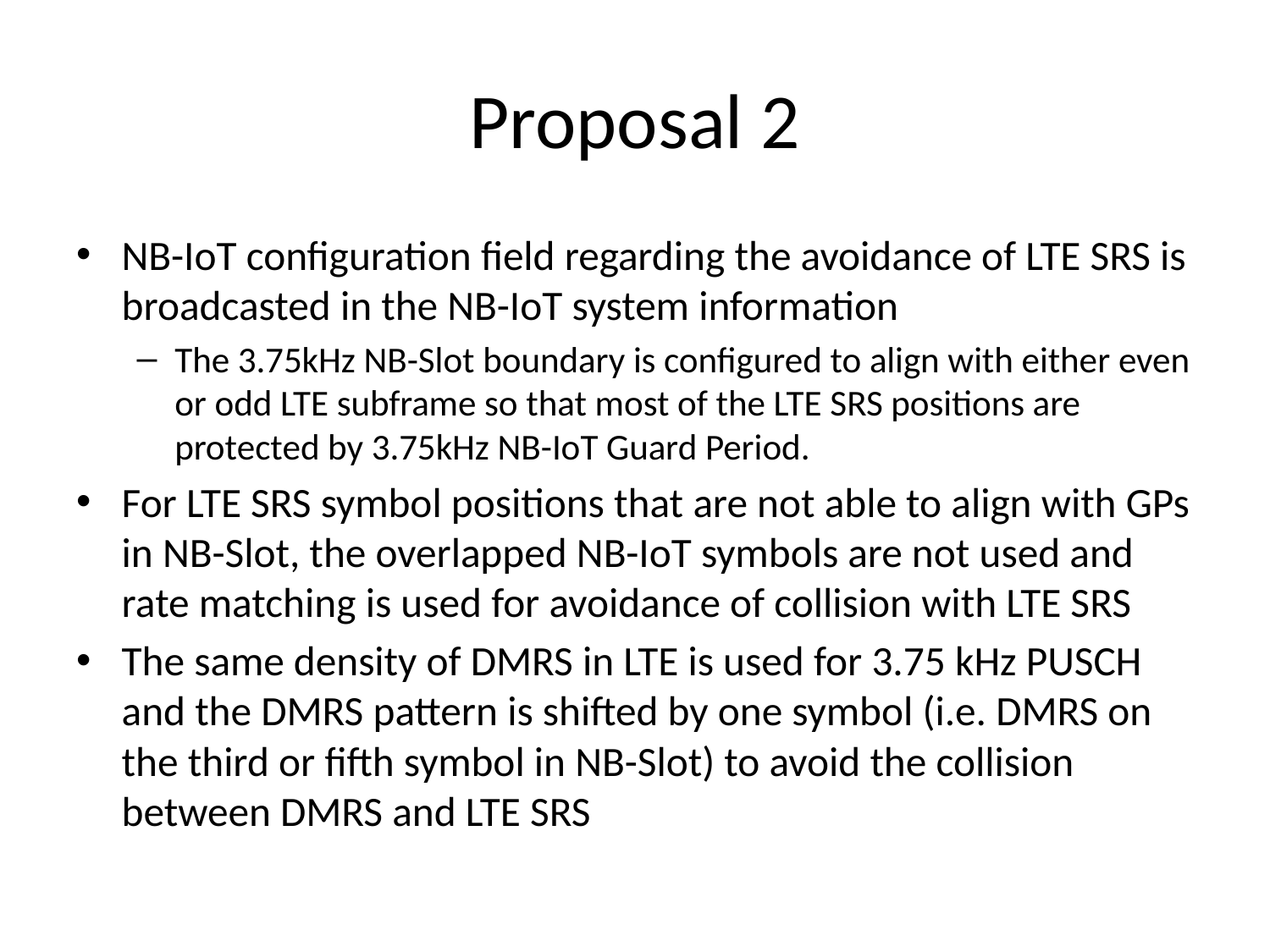

# Proposal 2
NB-IoT configuration field regarding the avoidance of LTE SRS is broadcasted in the NB-IoT system information
The 3.75kHz NB-Slot boundary is configured to align with either even or odd LTE subframe so that most of the LTE SRS positions are protected by 3.75kHz NB-IoT Guard Period.
For LTE SRS symbol positions that are not able to align with GPs in NB-Slot, the overlapped NB-IoT symbols are not used and rate matching is used for avoidance of collision with LTE SRS
The same density of DMRS in LTE is used for 3.75 kHz PUSCH and the DMRS pattern is shifted by one symbol (i.e. DMRS on the third or fifth symbol in NB-Slot) to avoid the collision between DMRS and LTE SRS